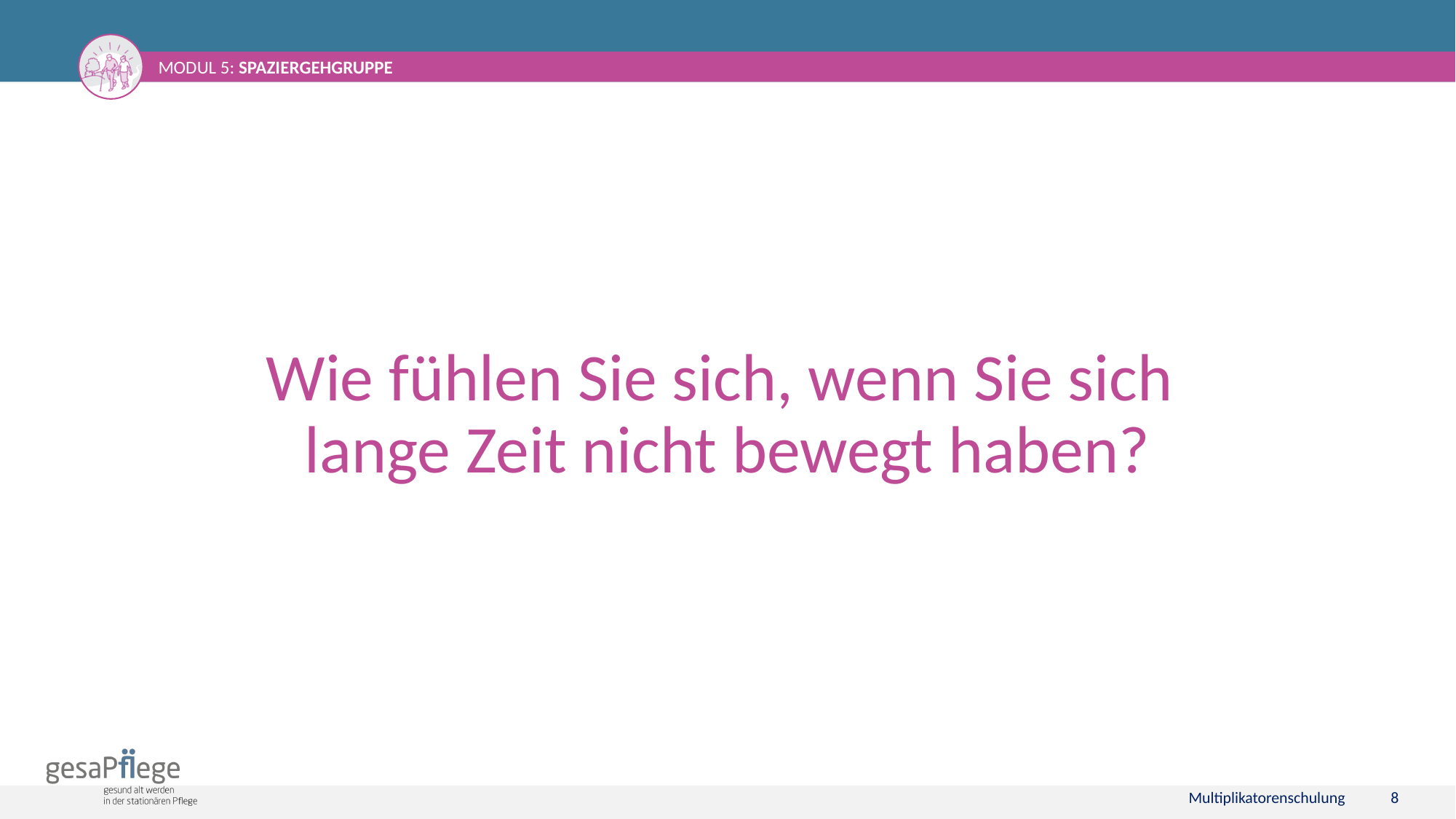

Wie fühlen Sie sich, wenn Sie sich
lange Zeit nicht bewegt haben?
Multiplikatorenschulung
8